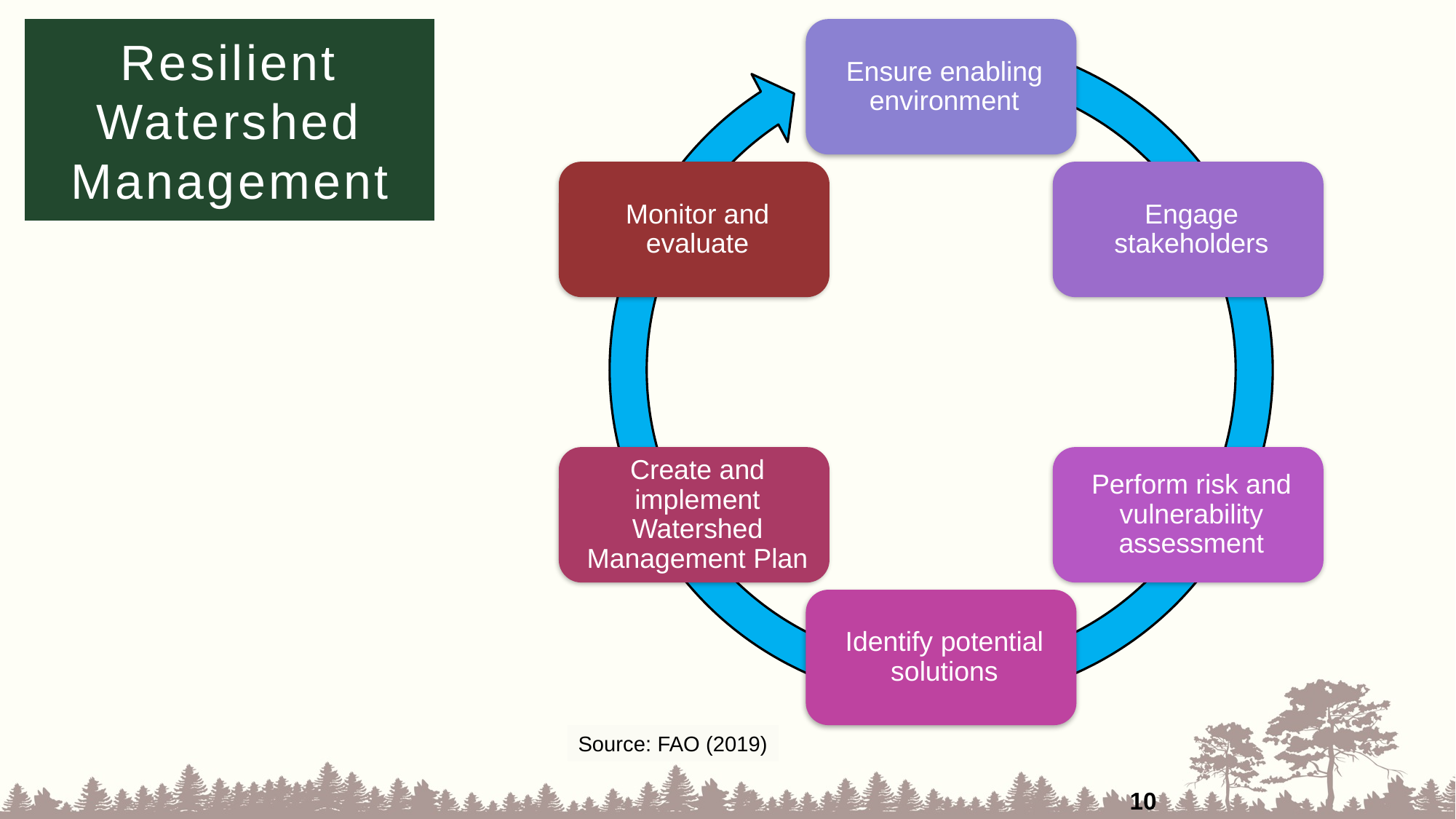

# Resilient Watershed Management
Ensure enabling environment
Engage stakeholders
Perform risk and vulnerability assessment
Identify potential solutions
Create and implement Watershed Management Plan
Monitor and evaluate
Source: FAO (2019)
10